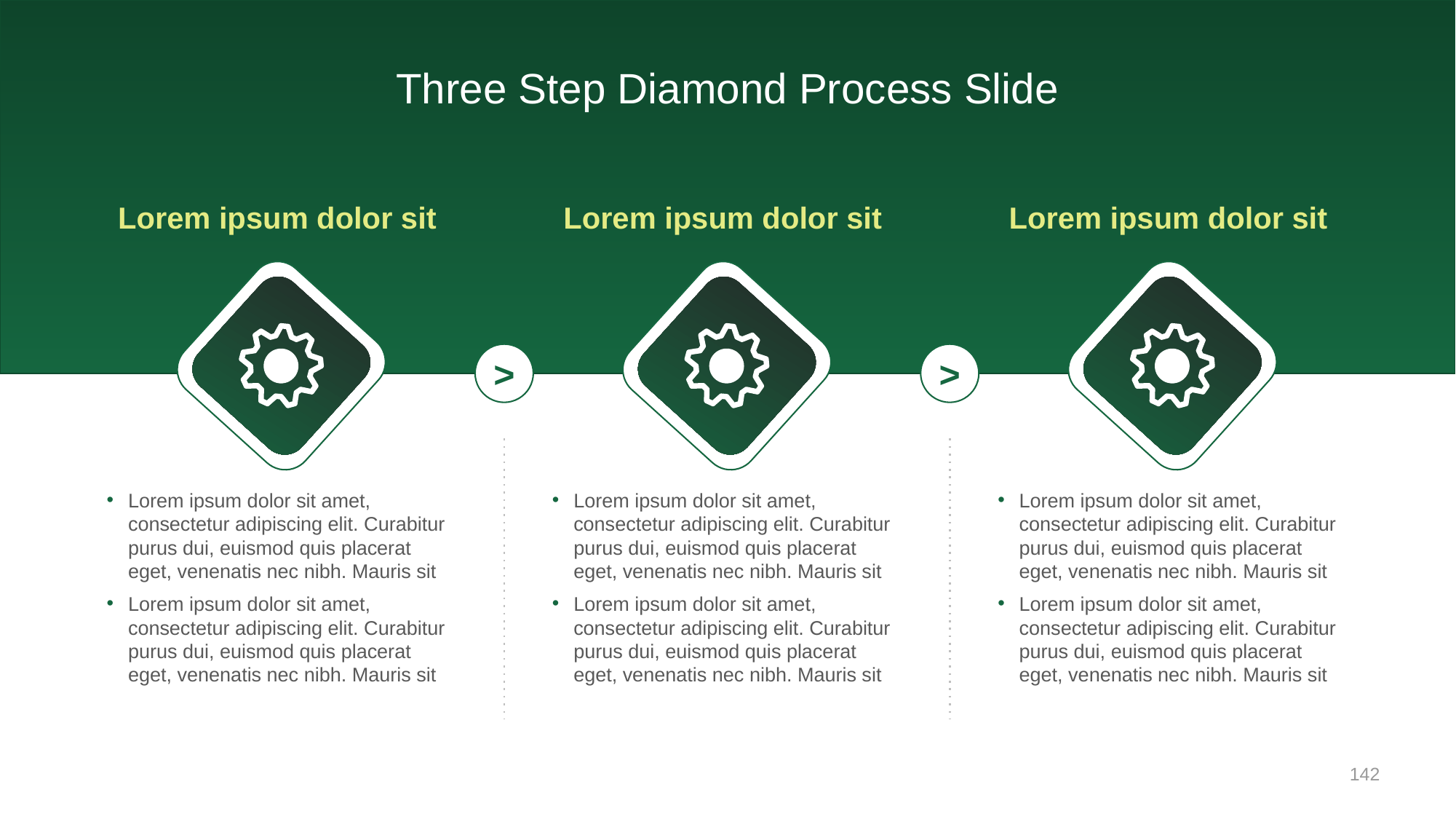

# Three Step Diamond Process Slide
Lorem ipsum dolor sit
Lorem ipsum dolor sit
Lorem ipsum dolor sit

>
>
Lorem ipsum dolor sit amet, consectetur adipiscing elit. Curabitur purus dui, euismod quis placerat eget, venenatis nec nibh. Mauris sit
Lorem ipsum dolor sit amet, consectetur adipiscing elit. Curabitur purus dui, euismod quis placerat eget, venenatis nec nibh. Mauris sit
Lorem ipsum dolor sit amet, consectetur adipiscing elit. Curabitur purus dui, euismod quis placerat eget, venenatis nec nibh. Mauris sit
Lorem ipsum dolor sit amet, consectetur adipiscing elit. Curabitur purus dui, euismod quis placerat eget, venenatis nec nibh. Mauris sit
Lorem ipsum dolor sit amet, consectetur adipiscing elit. Curabitur purus dui, euismod quis placerat eget, venenatis nec nibh. Mauris sit
Lorem ipsum dolor sit amet, consectetur adipiscing elit. Curabitur purus dui, euismod quis placerat eget, venenatis nec nibh. Mauris sit
142